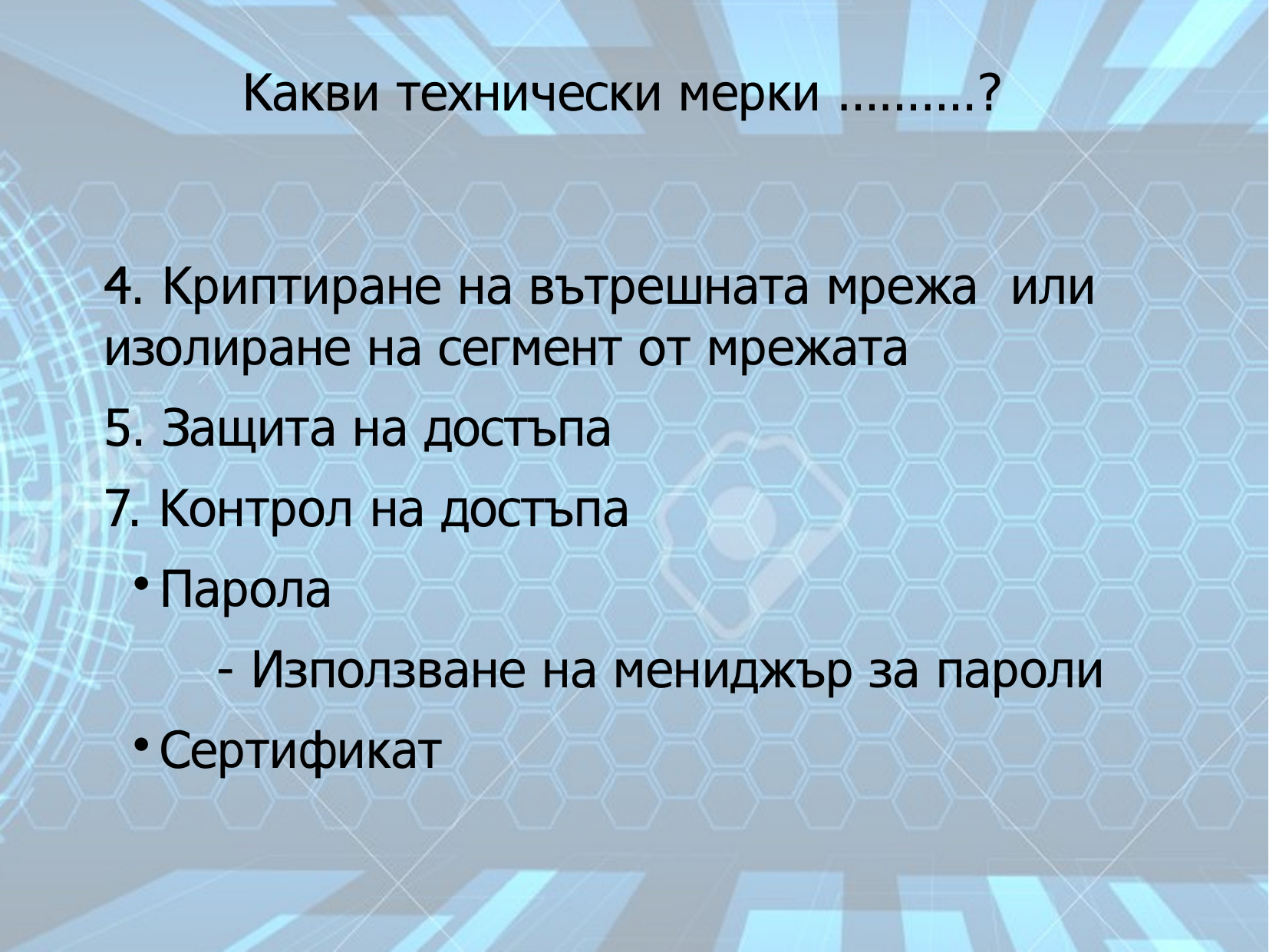

Какви технически мерки ……….?
4. Криптиране на вътрешната мрежа  или изолиране на сегмент от мрежата
5. Защита на достъпа
7. Контрол на достъпа
Парола
- Използване на мениджър за пароли
Сертификат